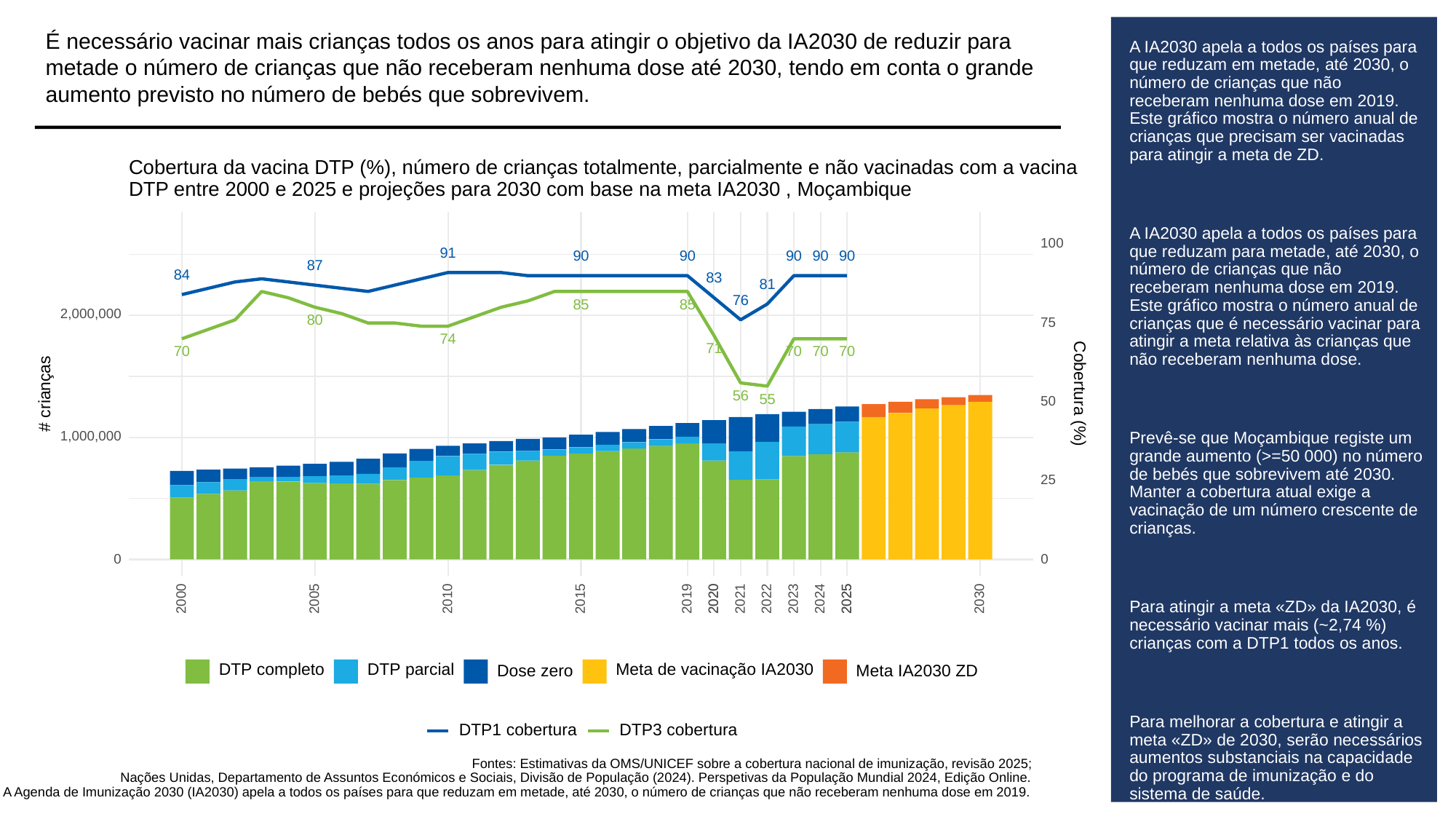

É necessário vacinar mais crianças todos os anos para atingir o objetivo da IA2030 de reduzir para metade o número de crianças que não receberam nenhuma dose até 2030, tendo em conta o grande aumento previsto no número de bebés que sobrevivem.
# A IA2030 apela a todos os países para que reduzam em metade, até 2030, o número de crianças que não receberam nenhuma dose em 2019. Este gráfico mostra o número anual de crianças que precisam ser vacinadas para atingir a meta de ZD.

A IA2030 apela a todos os países para que reduzam para metade, até 2030, o número de crianças que não receberam nenhuma dose em 2019. Este gráfico mostra o número anual de crianças que é necessário vacinar para atingir a meta relativa às crianças que não receberam nenhuma dose.

Prevê-se que Moçambique registe um grande aumento (>=50 000) no número de bebés que sobrevivem até 2030. Manter a cobertura atual exige a vacinação de um número crescente de crianças.

Para atingir a meta «ZD» da IA2030, é necessário vacinar mais (~2,74 %) crianças com a DTP1 todos os anos.

Para melhorar a cobertura e atingir a meta «ZD» de 2030, serão necessários aumentos substanciais na capacidade do programa de imunização e do sistema de saúde.

Cobertura da vacina DTP (%), número de crianças totalmente, parcialmente e não vacinadas com a vacina
DTP entre 2000 e 2025 e projeções para 2030 com base na meta IA2030 , Moçambique

100
91
90
90
90
90
90

87
84

83
81

76
85
85
2,000,000

80
75
74
71
70
70
70
70

Cobertura (%)
# crianças
56
55

50

1,000,000

25

0
0

2023
2030
2000
2005
2010
2015
2019
2020
2020
2021
2022
2024
2025
2025

DTP completo
DTP parcial
Meta de vacinação IA2030
Meta IA2030 ZD
Dose zero
DTP3 cobertura
DTP1 cobertura

Fontes: Estimativas da OMS/UNICEF sobre a cobertura nacional de imunização, revisão 2025;
Nações Unidas, Departamento de Assuntos Económicos e Sociais, Divisão de População (2024). Perspetivas da População Mundial 2024, Edição Online.
Nota: A Agenda de Imunização 2030 (IA2030) apela a todos os países para que reduzam em metade, até 2030, o número de crianças que não receberam nenhuma dose em 2019.